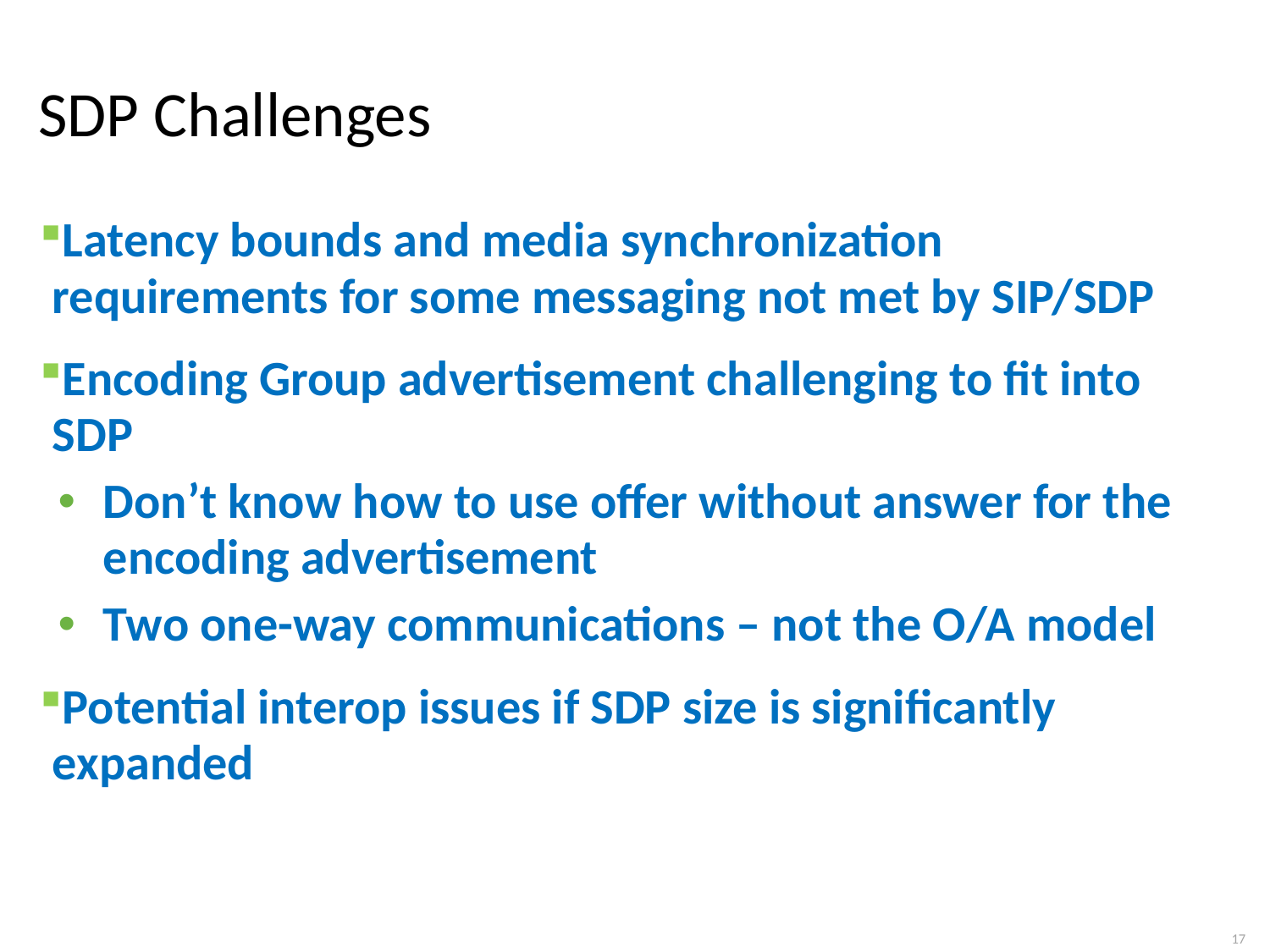

# SDP Challenges
Latency bounds and media synchronization requirements for some messaging not met by SIP/SDP
Encoding Group advertisement challenging to fit into SDP
Don’t know how to use offer without answer for the  encoding advertisement
Two one-way communications – not the O/A model
Potential interop issues if SDP size is significantly expanded